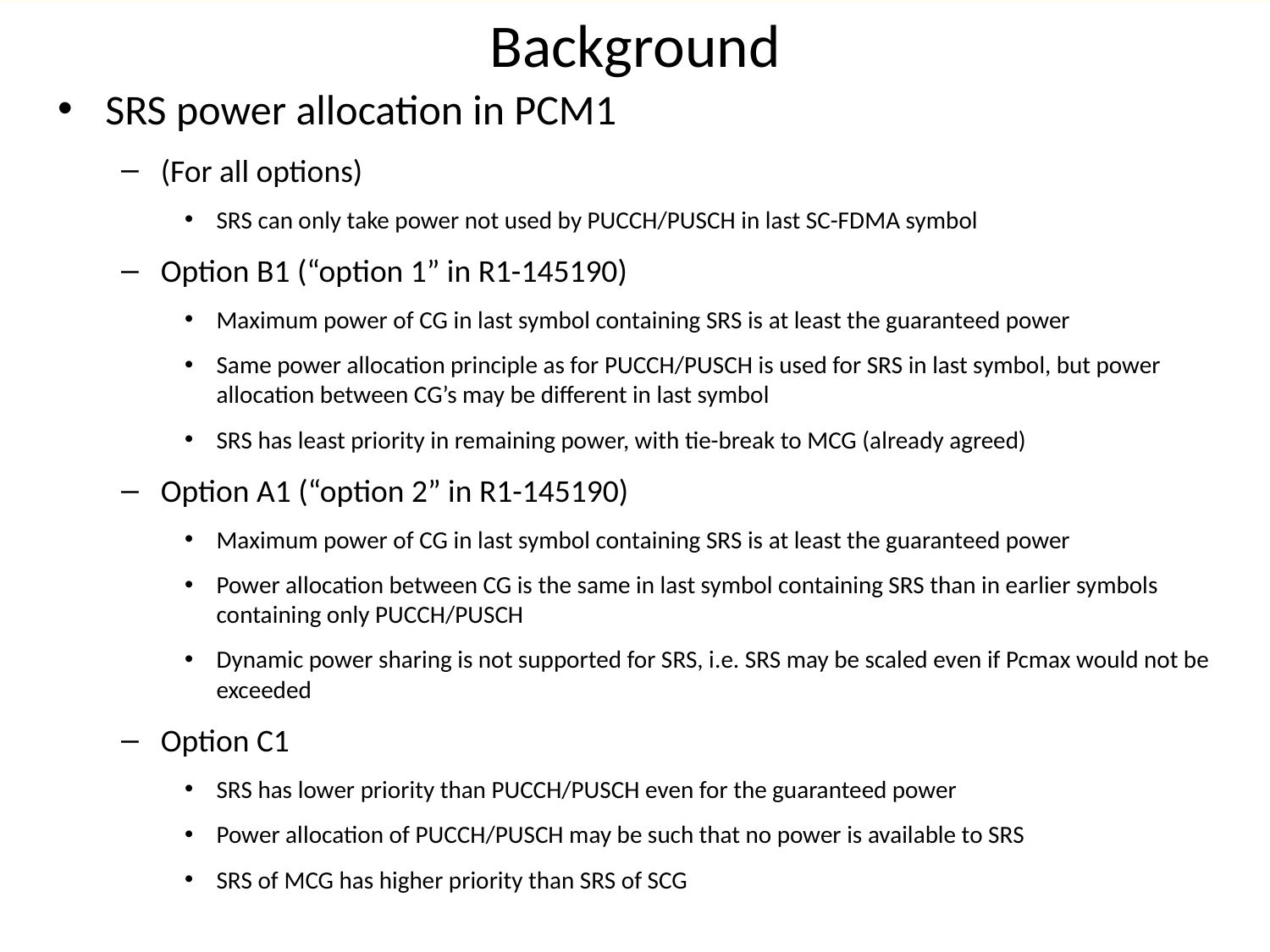

# Background

SRS power allocation in PCM1
(For all options)
SRS can only take power not used by PUCCH/PUSCH in last SC-FDMA symbol
Option B1 (“option 1” in R1-145190)
Maximum power of CG in last symbol containing SRS is at least the guaranteed power
Same power allocation principle as for PUCCH/PUSCH is used for SRS in last symbol, but power allocation between CG’s may be different in last symbol
SRS has least priority in remaining power, with tie-break to MCG (already agreed)
Option A1 (“option 2” in R1-145190)
Maximum power of CG in last symbol containing SRS is at least the guaranteed power
Power allocation between CG is the same in last symbol containing SRS than in earlier symbols containing only PUCCH/PUSCH
Dynamic power sharing is not supported for SRS, i.e. SRS may be scaled even if Pcmax would not be exceeded
Option C1
SRS has lower priority than PUCCH/PUSCH even for the guaranteed power
Power allocation of PUCCH/PUSCH may be such that no power is available to SRS
SRS of MCG has higher priority than SRS of SCG